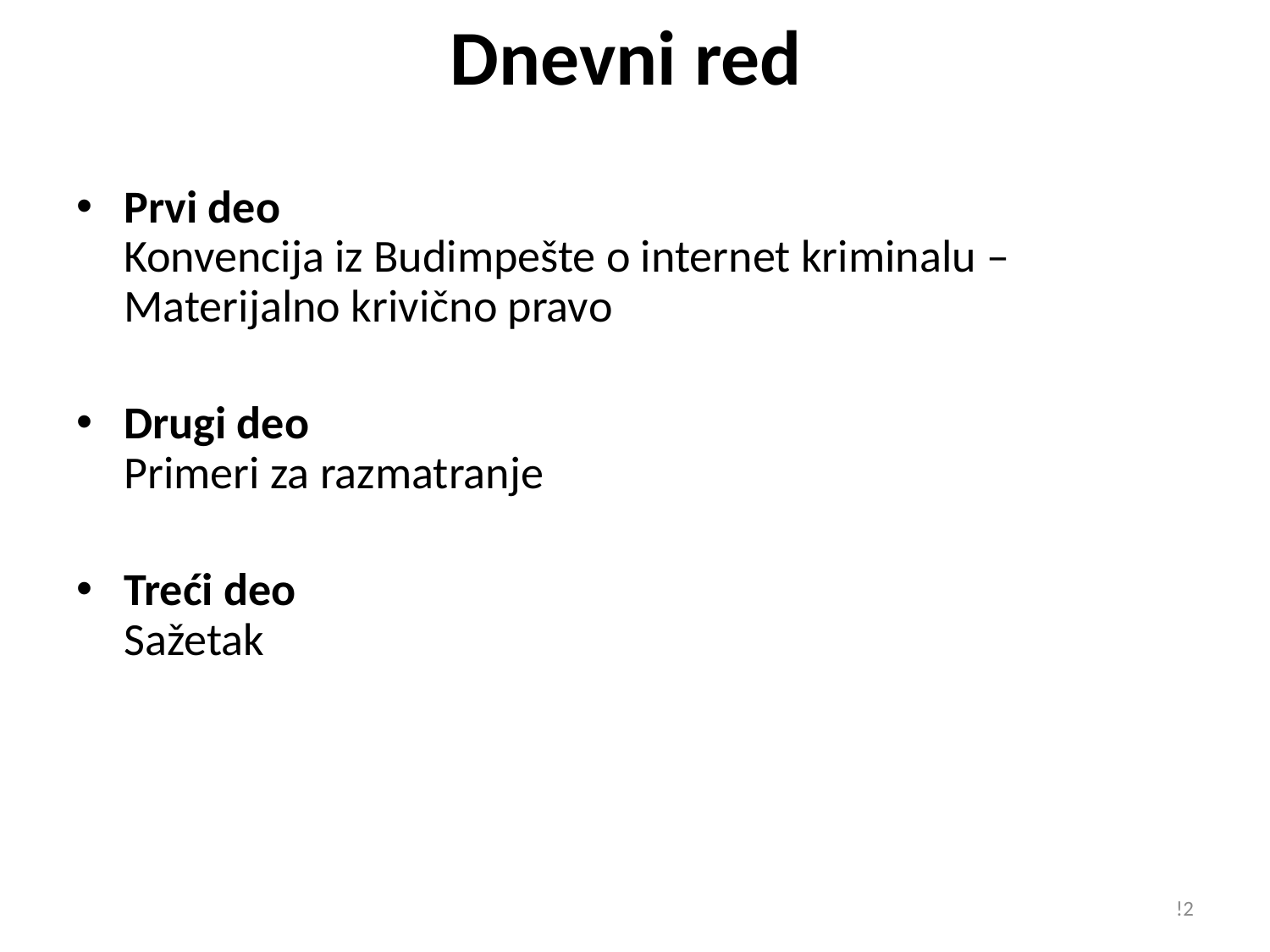

# Dnevni red
Prvi deo
Konvencija iz Budimpešte o internet kriminalu – Materijalno krivično pravo

Drugi deo
Primeri za razmatranje

Treći deo
Sažetak
!2